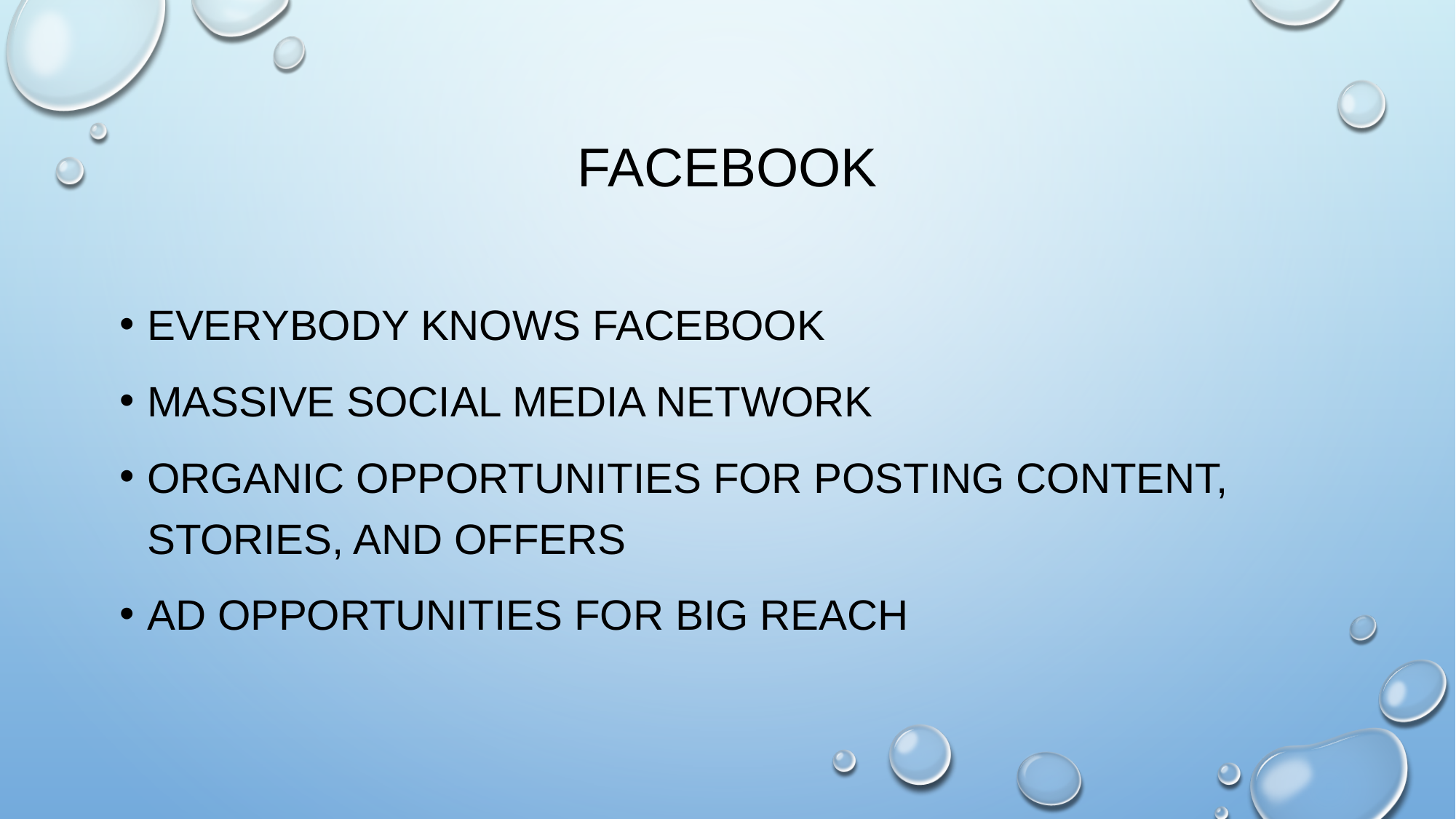

# Facebook
Everybody knows Facebook
Massive social media network
Organic opportunities for posting content, stories, and offers
Ad opportunities for big reach